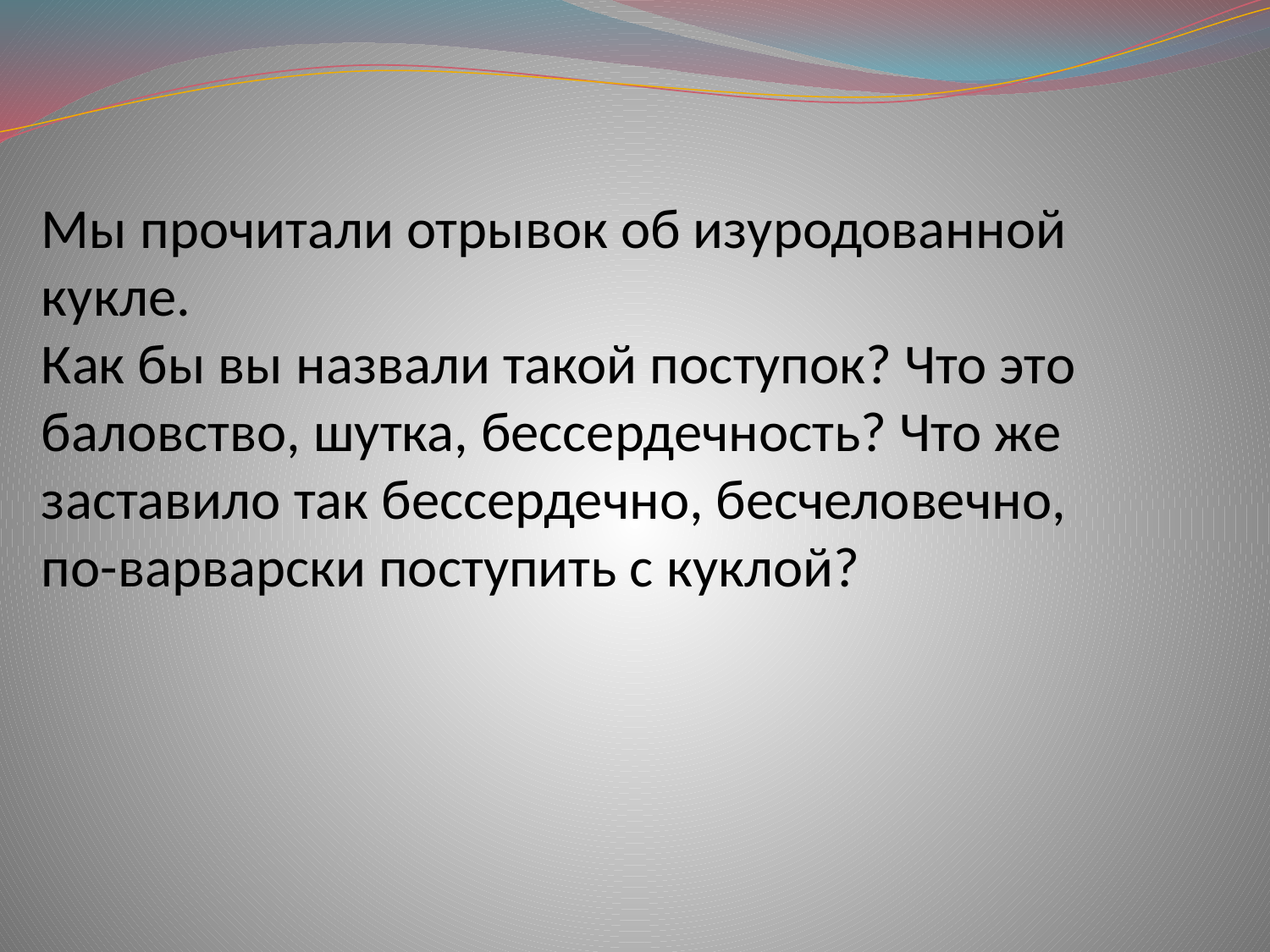

Мы прочитали отрывок об изуродованной кукле.
Как бы вы назвали такой поступок? Что это баловство, шутка, бессердечность? Что же заставило так бессердечно, бесчеловечно, по-варварски поступить с куклой?